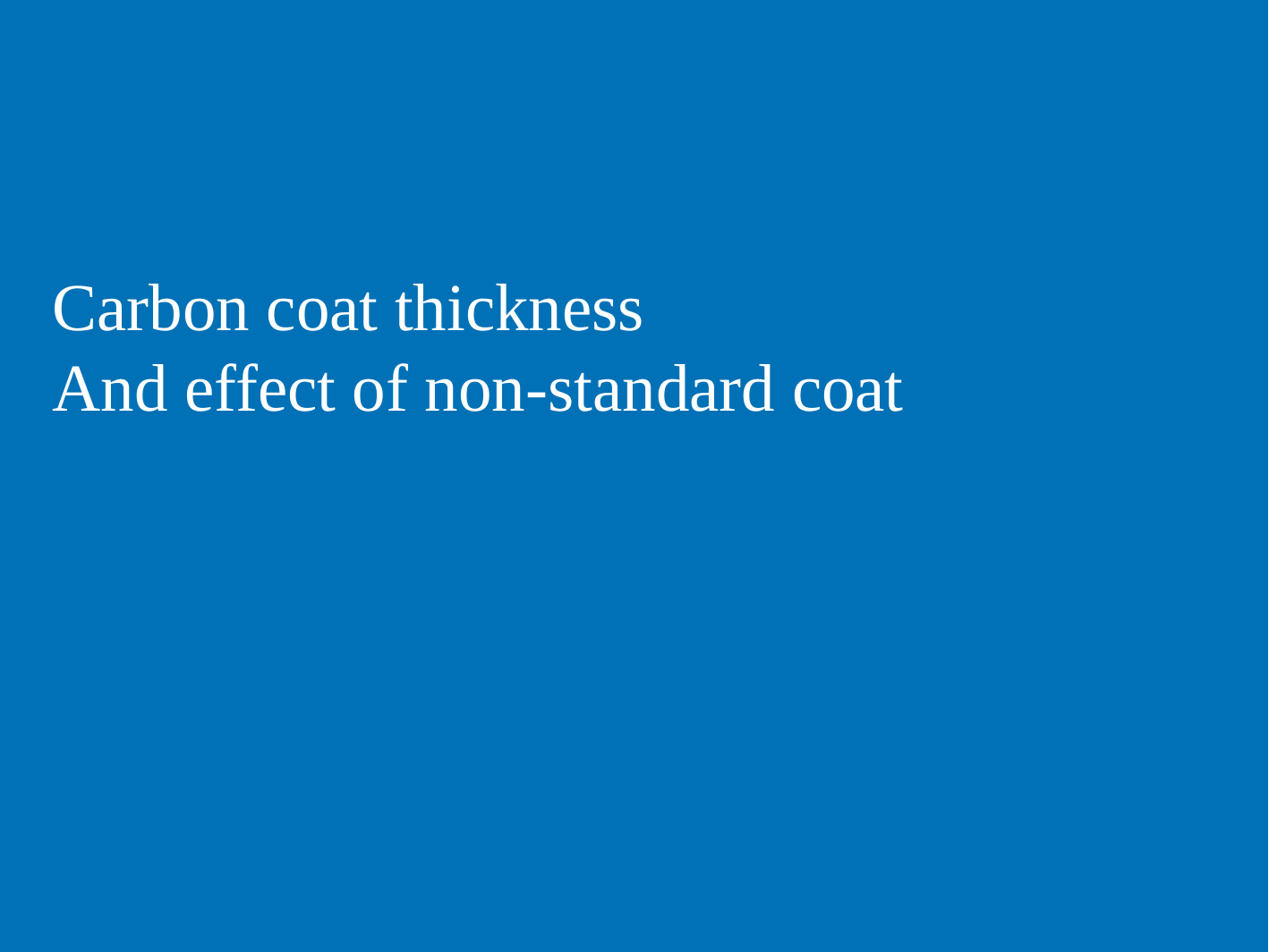

# Carbon coat thickness And effect of non-standard coat